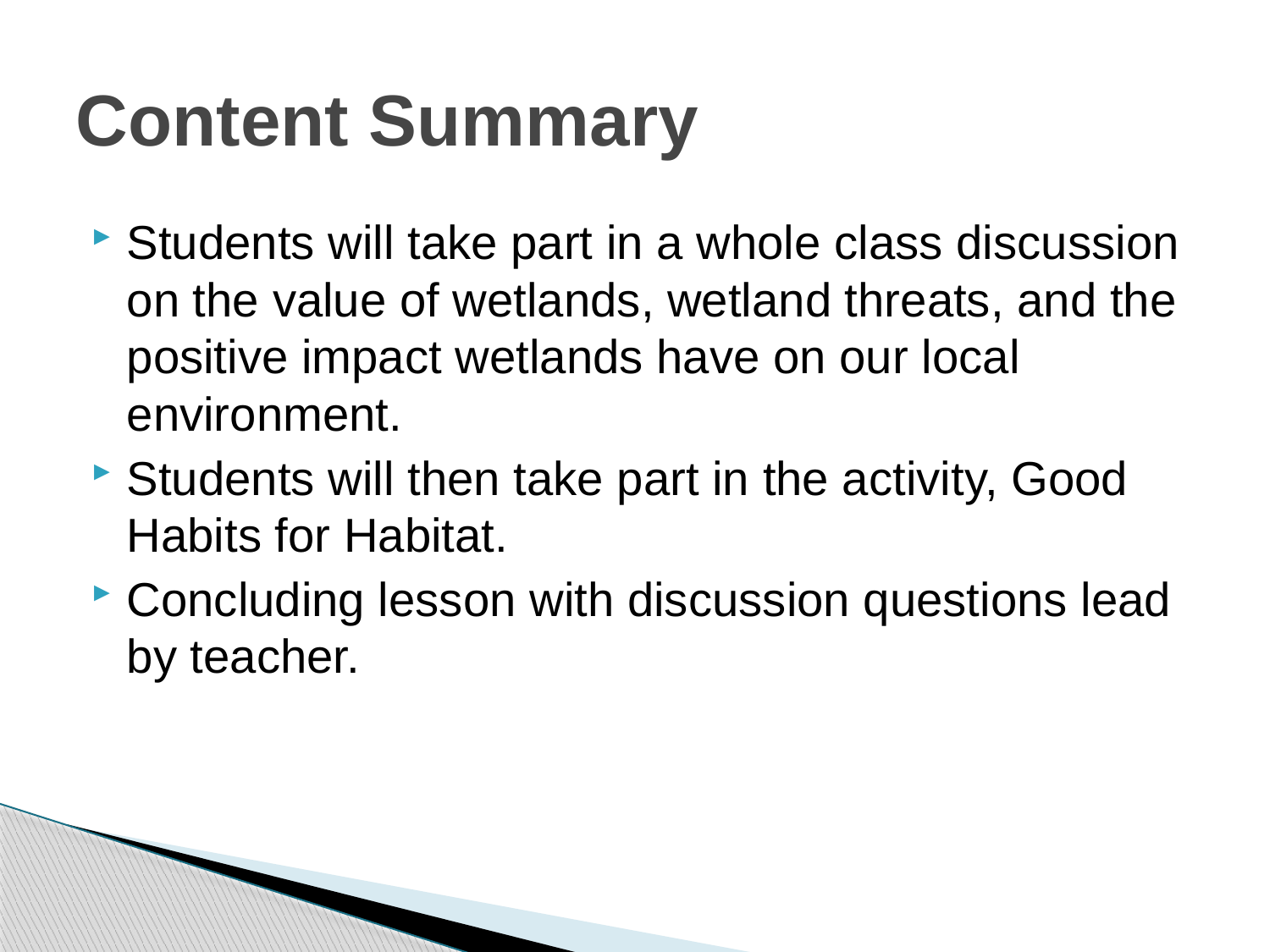

# Content Summary
Students will take part in a whole class discussion on the value of wetlands, wetland threats, and the positive impact wetlands have on our local environment.
Students will then take part in the activity, Good Habits for Habitat.
Concluding lesson with discussion questions lead by teacher.